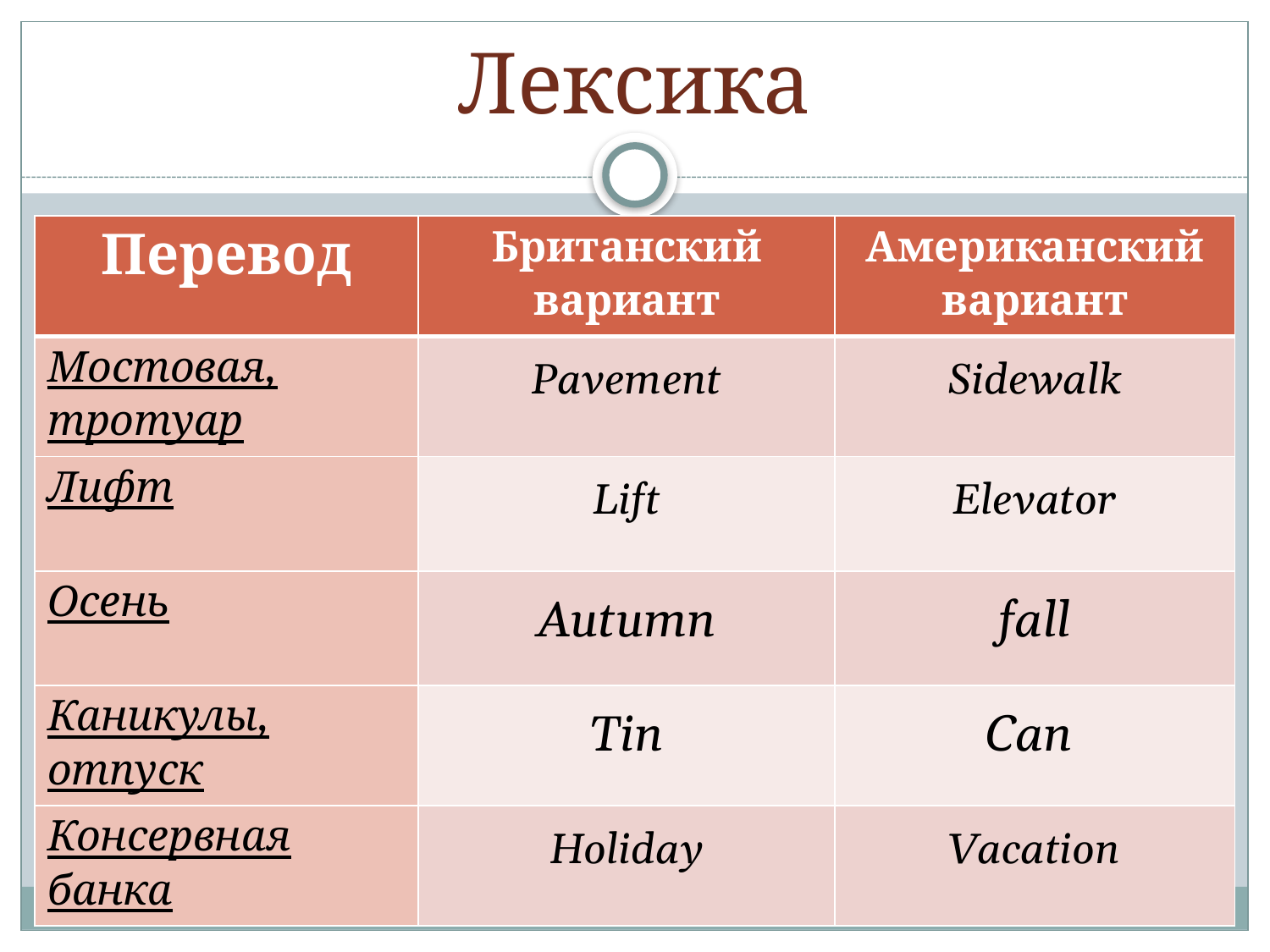

# Лексика
| Перевод | Британский вариант | Американский вариант |
| --- | --- | --- |
| Мостовая, тротуар | Pavement | Sidewalk |
| Лифт | Lift | Elevator |
| Осень | Autumn | fall |
| Каникулы, отпуск | Tin | Сan |
| Консервная банка | Holiday | Vacation |